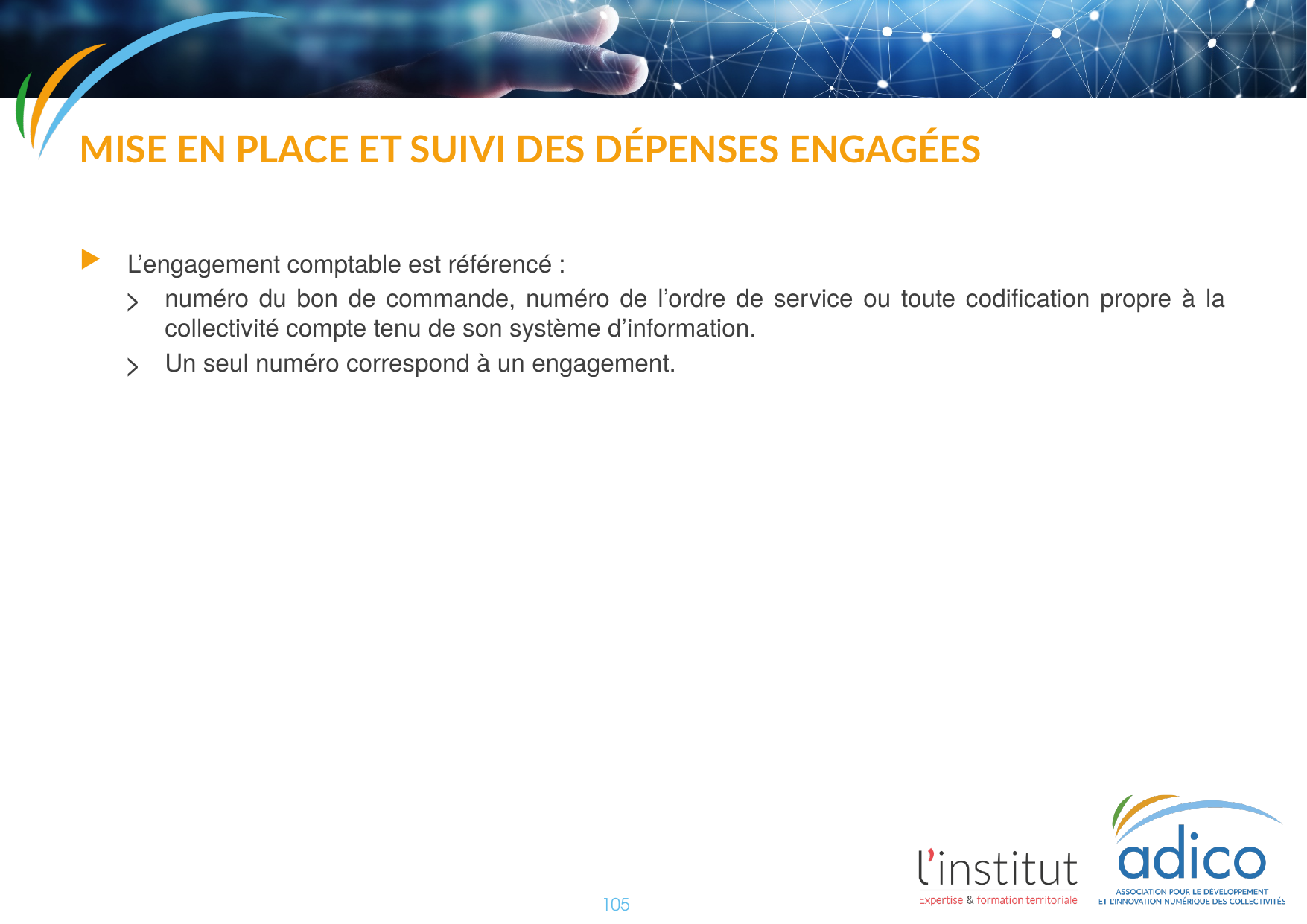

# MISE EN PLACE ET SUIVI DES Dépenses engagées
L’engagement comptable est référencé :
numéro du bon de commande, numéro de l’ordre de service ou toute codification propre à la collectivité compte tenu de son système d’information.
Un seul numéro correspond à un engagement.